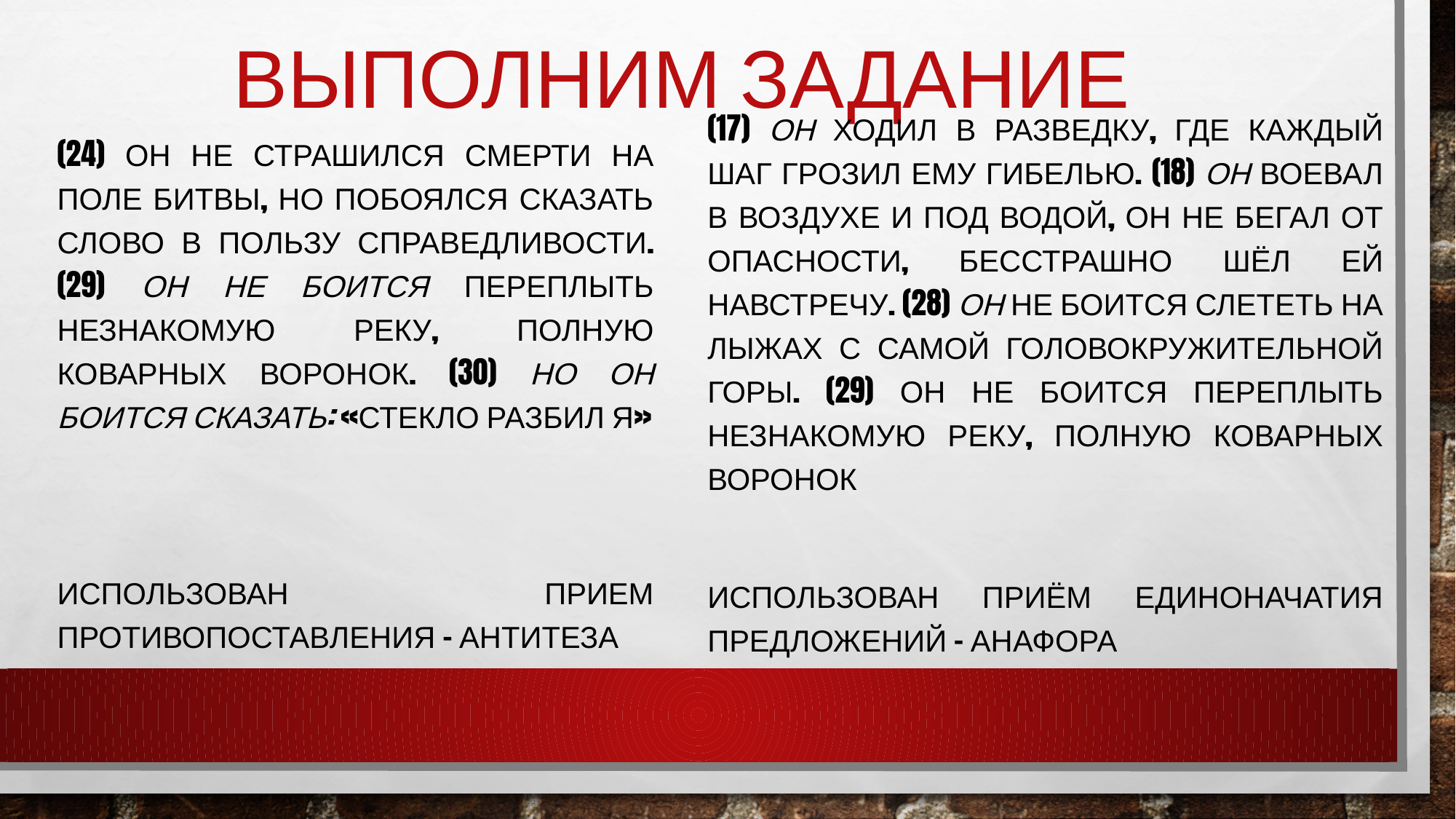

# Выполним задание
(24) он не страшился смерти на поле битвы, но побоялся сказать слово в пользу справедливости. (29) он не боится переплыть незнакомую реку, полную коварных воронок. (30) но он боится сказать: «стекло разбил я»

Использован прием противопоставления - антитеза
(17) он ходил в разведку, где каждый шаг грозил ему гибелью. (18) он воевал в воздухе и под водой, он не бегал от опасности, бесстрашно шёл ей навстречу. (28) он не боится слететь на лыжах с самой головокружительной горы. (29) он не боится переплыть незнакомую Реку, полную коварных воронок

Использован приём единоначатия предложений - анафора